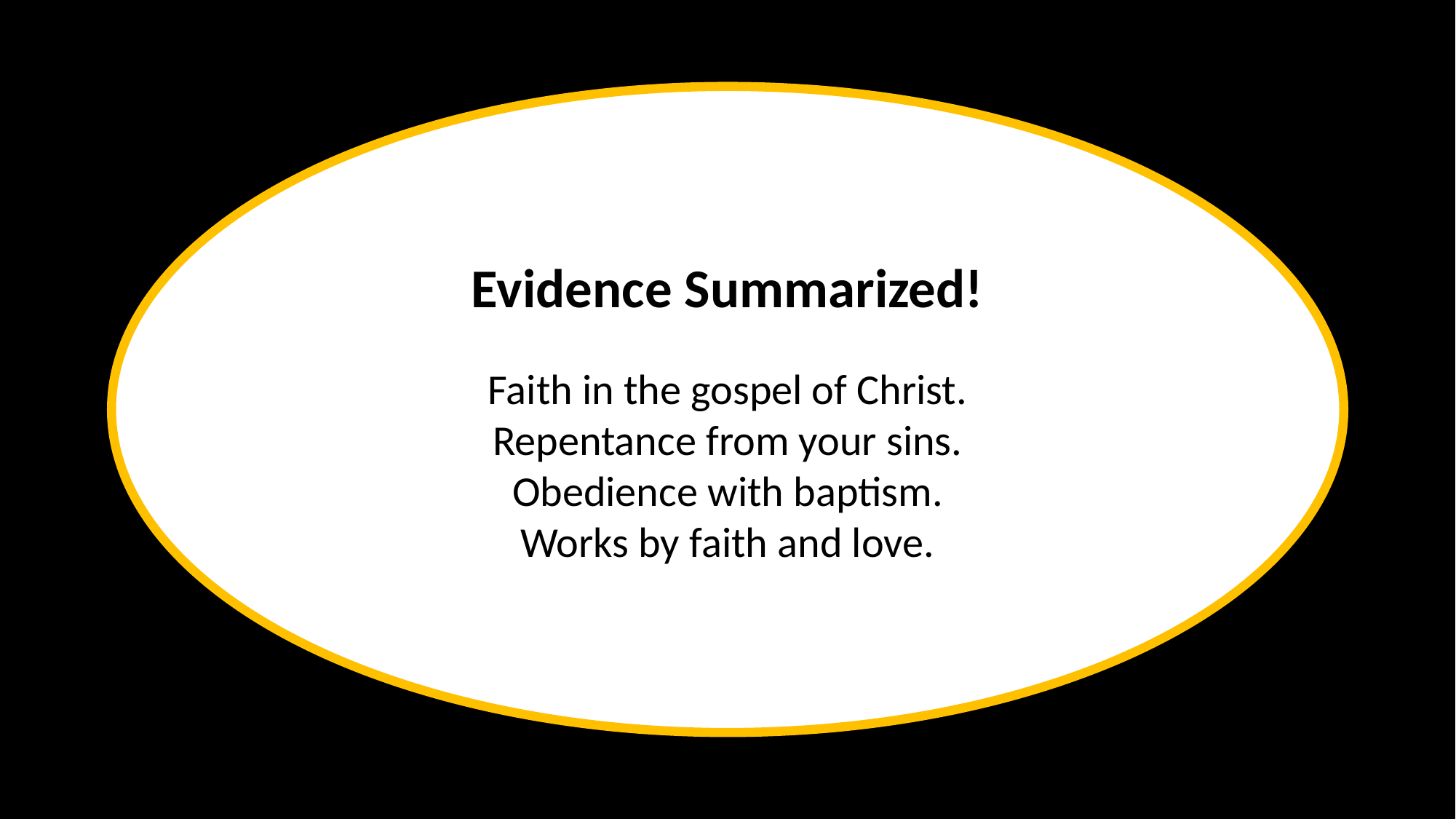

Evidence Summarized!

Faith in the gospel of Christ.
Repentance from your sins.
Obedience with baptism.
Works by faith and love.